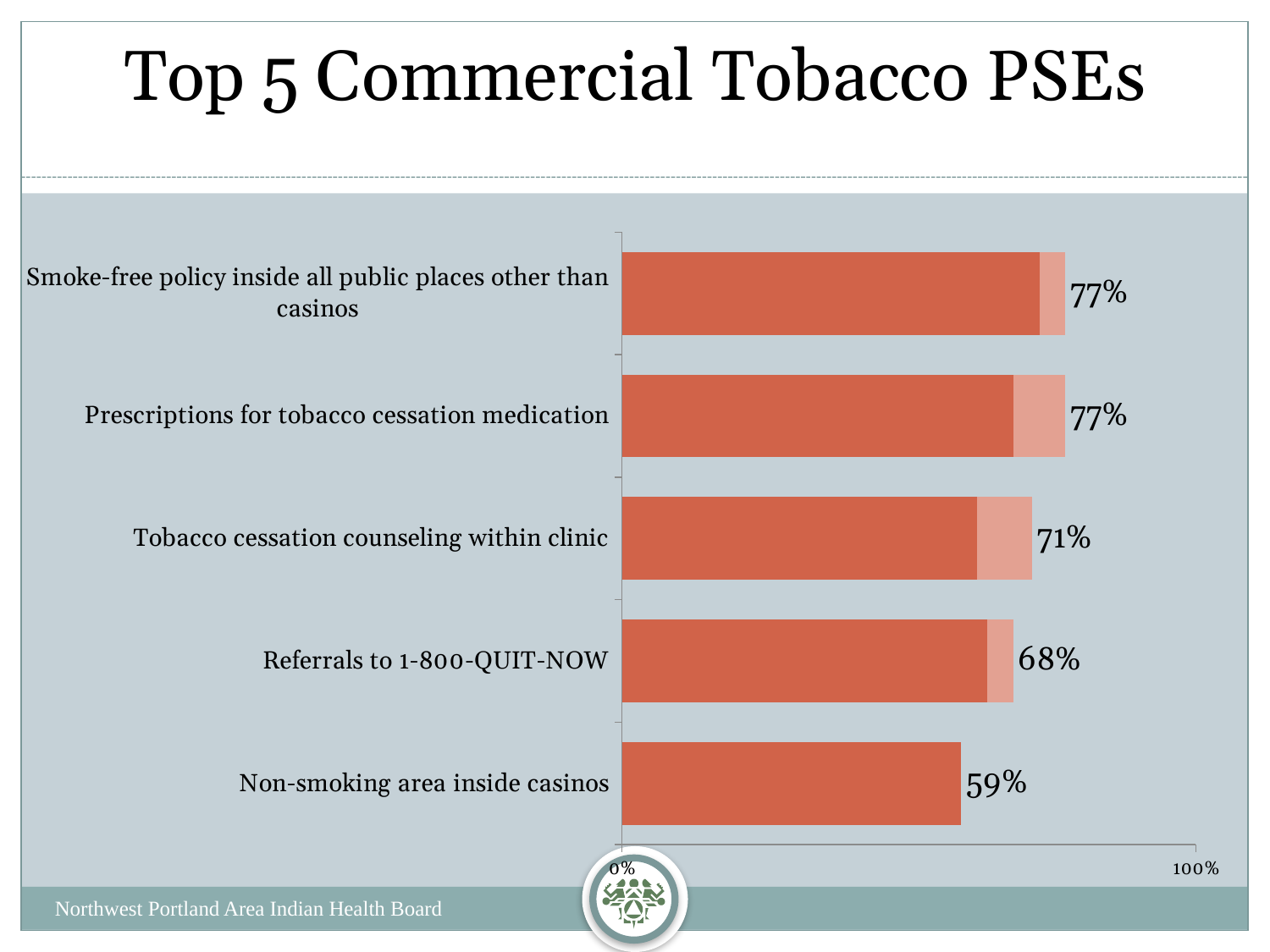

# Top 5 Commercial Tobacco PSEs

### Chart

| Category | In-place | In-process | Total |
|---|---|---|---|
| Non-smoking area inside casinos | 0.5909090909090909 | 0.0 | 0.5909090909090909 |
| Referrals to 1-800-QUIT-NOW | 0.6363636363636364 | 0.045454545454545456 | 0.6818181818181818 |
| Tobacco cessation counseling within clinic | 0.6190476190476191 | 0.09523809523809523 | 0.7142857142857143 |
| Prescriptions for tobacco cessation medication | 0.6818181818181818 | 0.09090909090909091 | 0.7727272727272727 |
| Smoke-free policy inside all public places other than casinos | 0.7272727272727273 | 0.045454545454545456 | 0.7727272727272727 |
Northwest Portland Area Indian Health Board